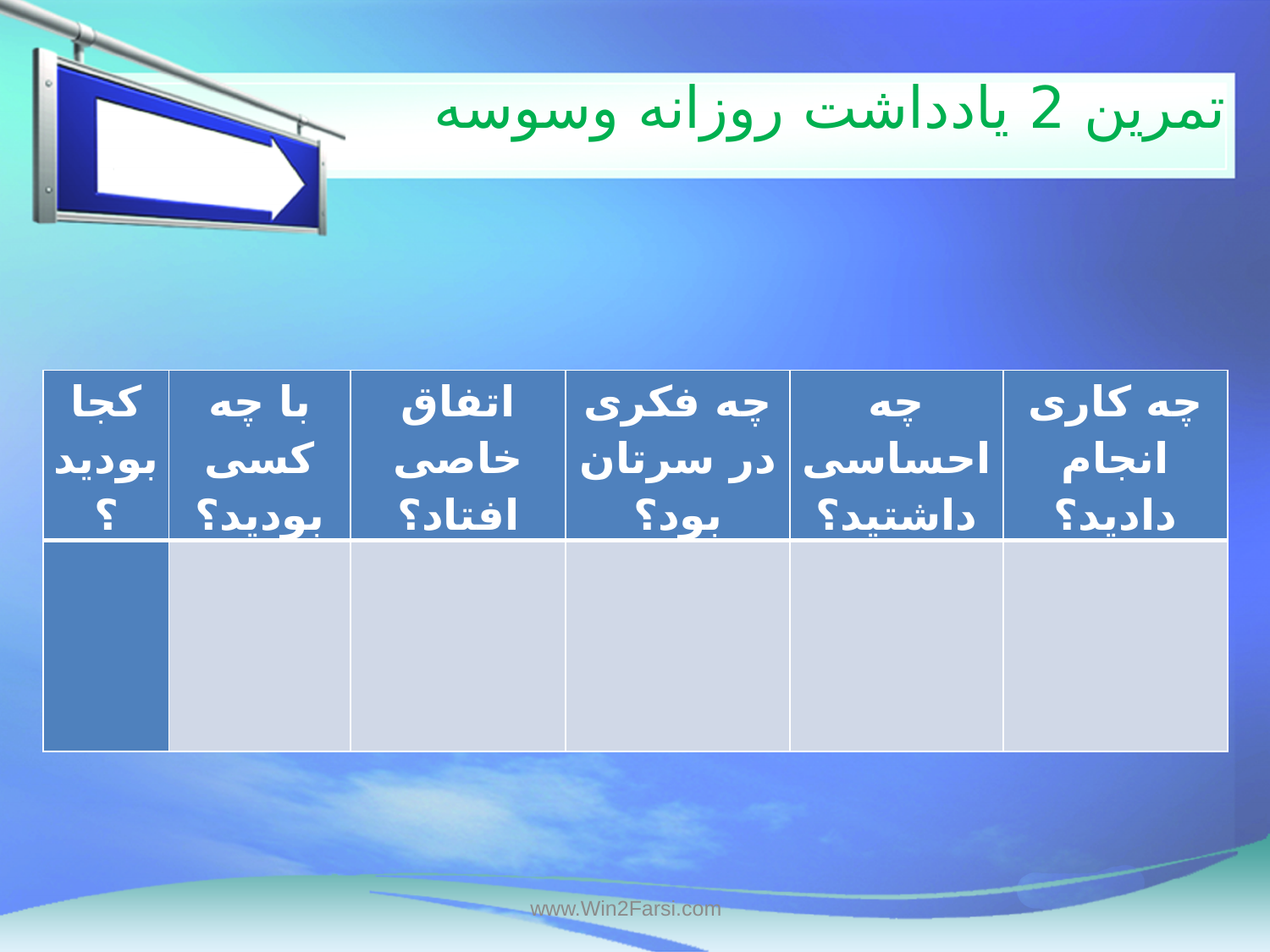

# تمرین 2 یادداشت روزانه وسوسه
| کجا بودید؟ | با چه کسی بودید؟ | اتفاق خاصی افتاد؟ | چه فکری در سرتان بود؟ | چه احساسی داشتید؟ | چه کاری انجام دادید؟ |
| --- | --- | --- | --- | --- | --- |
|  |  |  |  |  |  |
www.Win2Farsi.com